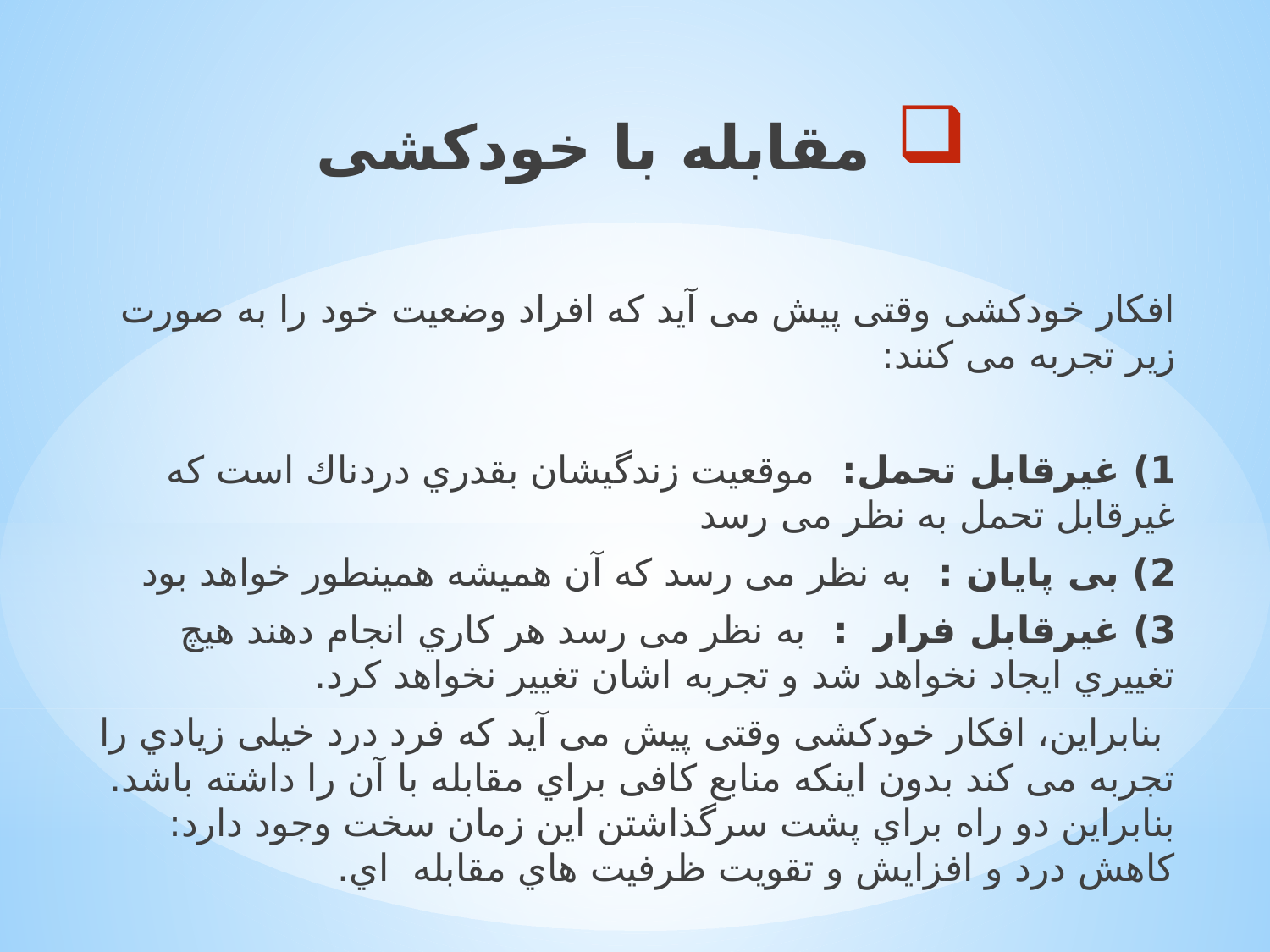

ﻣﻘﺎﺑﻠﻪ ﺑﺎ ﺧﻮدﮐﺸﯽ

اﻓﮑﺎر ﺧﻮدﮐﺸﯽ وﻗﺘﯽ ﭘﯿﺶ ﻣﯽ آﯾﺪ ﮐﻪ اﻓﺮاد وﺿﻌﯿﺖ ﺧﻮد را ﺑﻪ ﺻﻮرت زﯾﺮ ﺗﺠﺮﺑﻪ ﻣﯽ ﮐﻨﻨﺪ:

1) ﻏﯿﺮﻗﺎﺑﻞ ﺗﺤﻤﻞ:  ﻣﻮﻗﻌﯿﺖ زﻧﺪﮔﯿﺸﺎن ﺑﻘﺪري دردﻧﺎك اﺳﺖ ﮐﻪ ﻏﯿﺮﻗﺎﺑﻞ ﺗﺤﻤﻞ ﺑﻪ ﻧﻈﺮ ﻣﯽ رﺳﺪ
2) ﺑﯽ ﭘﺎﯾﺎن :  ﺑﻪ ﻧﻈﺮ ﻣﯽ رﺳﺪ ﮐﻪ آن ﻫﻤﯿﺸﻪ ﻫﻤﯿﻨﻄﻮر ﺧﻮاﻫﺪ ﺑﻮد
3) ﻏﯿﺮﻗﺎﺑﻞ ﻓﺮار  :  ﺑﻪ ﻧﻈﺮ ﻣﯽ رﺳﺪ ﻫﺮ ﮐﺎري اﻧﺠﺎم دﻫﻨﺪ ﻫﯿﭻ ﺗﻐﯿﯿﺮي اﯾﺠﺎد ﻧﺨﻮاﻫﺪ ﺷﺪ و ﺗﺠﺮﺑﻪ اﺷﺎن ﺗﻐﯿﯿﺮ ﻧﺨﻮاﻫﺪ ﮐﺮد.
 ﺑﻨﺎﺑﺮاﯾﻦ، اﻓﮑﺎر ﺧﻮدﮐﺸﯽ وﻗﺘﯽ ﭘﯿﺶ ﻣﯽ آﯾﺪ ﮐﻪ ﻓﺮد درد ﺧﯿﻠﯽ زﯾﺎدي را ﺗﺠﺮﺑﻪ ﻣﯽ ﮐﻨﺪ ﺑﺪون اﯾﻨﮑﻪ ﻣﻨﺎﺑﻊ ﮐﺎﻓﯽ ﺑﺮاي ﻣﻘﺎﺑﻠﻪ ﺑﺎ آن را داﺷﺘﻪ ﺑﺎﺷﺪ. ﺑﻨﺎﺑﺮاﯾﻦ دو راه ﺑﺮاي ﭘﺸﺖ ﺳﺮﮔﺬاﺷﺘﻦ اﯾﻦ زﻣﺎن ﺳﺨﺖ وﺟﻮد دارد: ﮐﺎﻫﺶ درد و اﻓﺰاﯾﺶ و ﺗﻘﻮﯾﺖ ﻇﺮﻓﯿﺖ ﻫﺎي ﻣﻘﺎﺑﻠﻪ  اي.